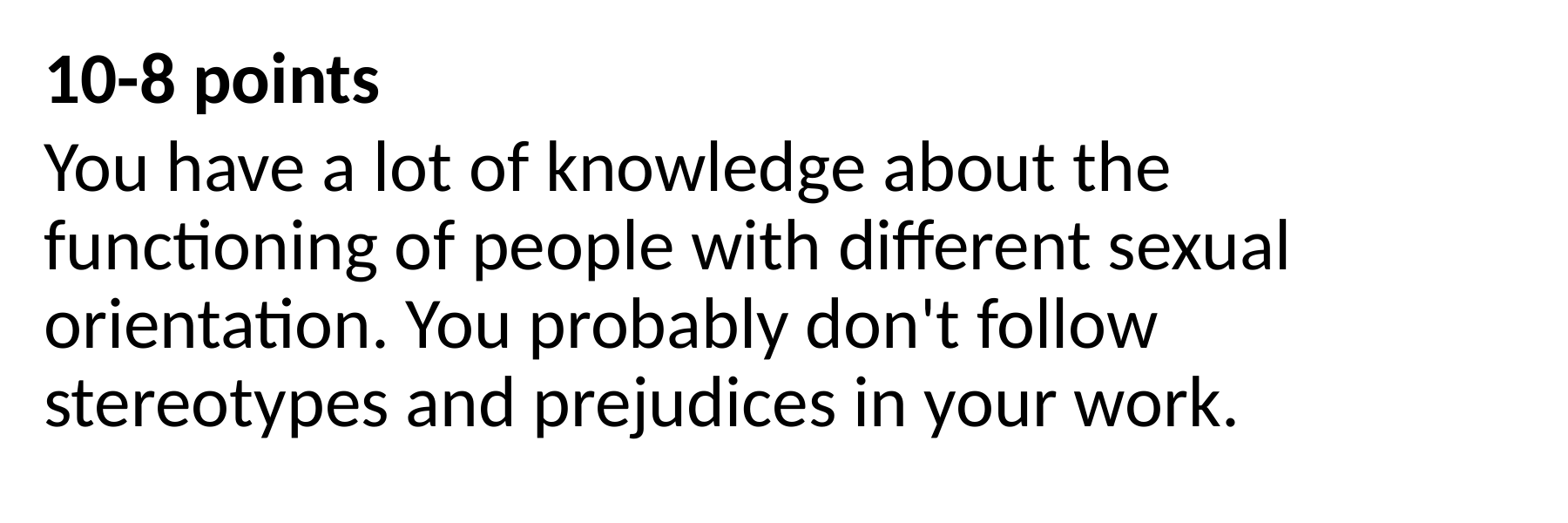

10-8 points
You have a lot of knowledge about the functioning of people with different sexual orientation. You probably don't follow stereotypes and prejudices in your work.